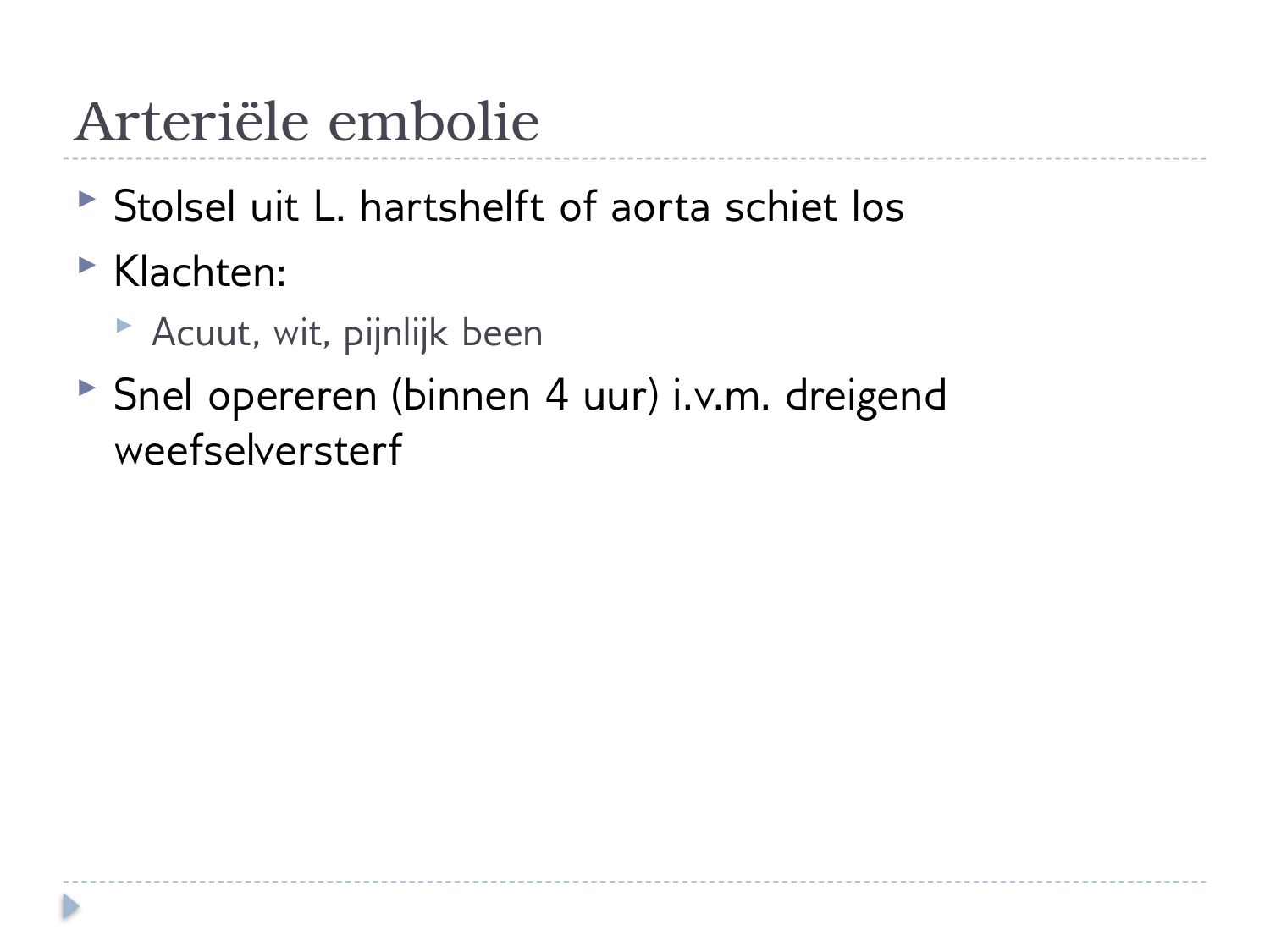

# Arteriële embolie
Stolsel uit L. hartshelft of aorta schiet los
Klachten:
Acuut, wit, pijnlijk been
Snel opereren (binnen 4 uur) i.v.m. dreigend weefselversterf